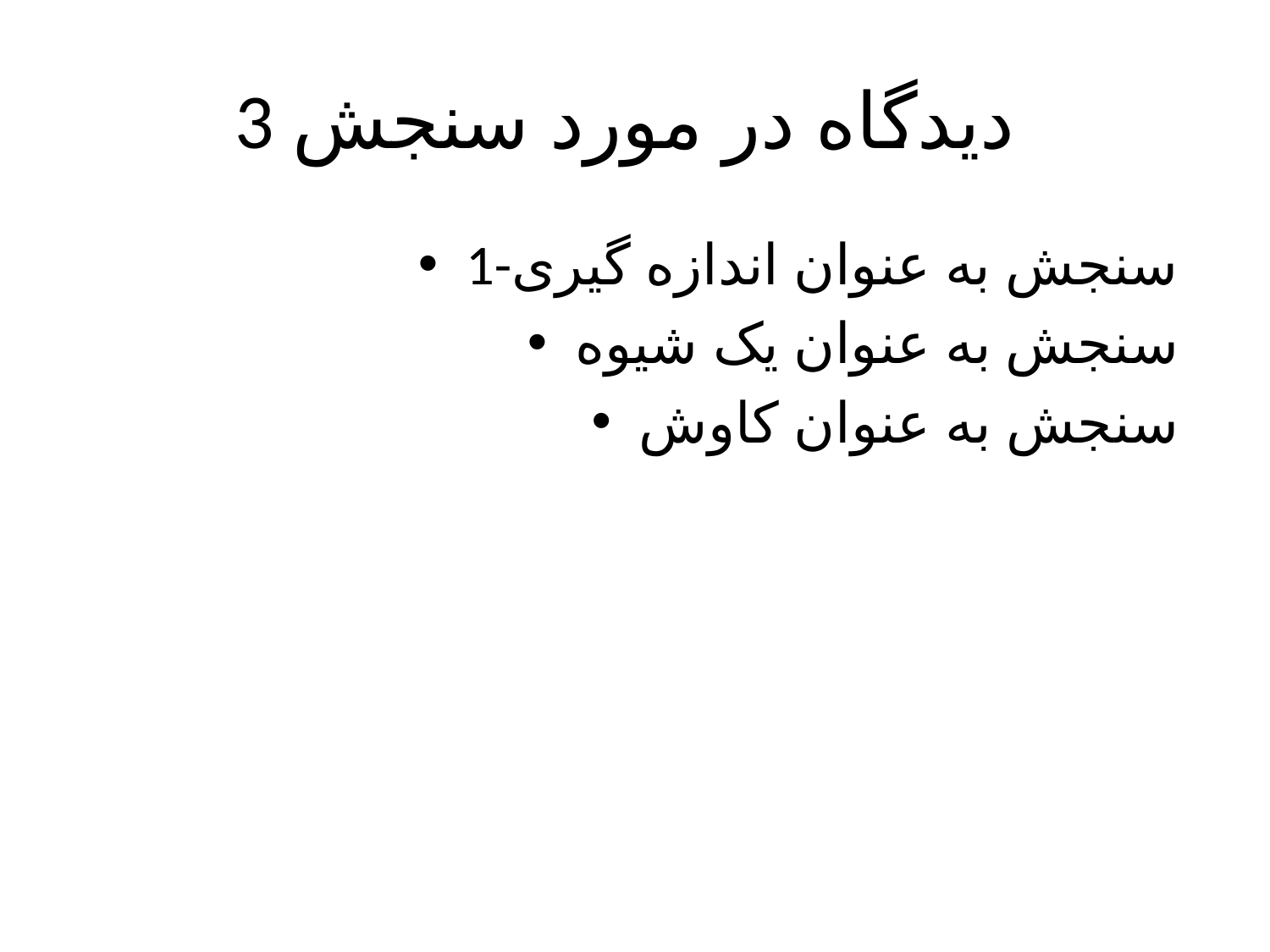

# 3 دیدگاه در مورد سنجش
1-سنجش به عنوان اندازه گیری
سنجش به عنوان یک شیوه
سنجش به عنوان کاوش